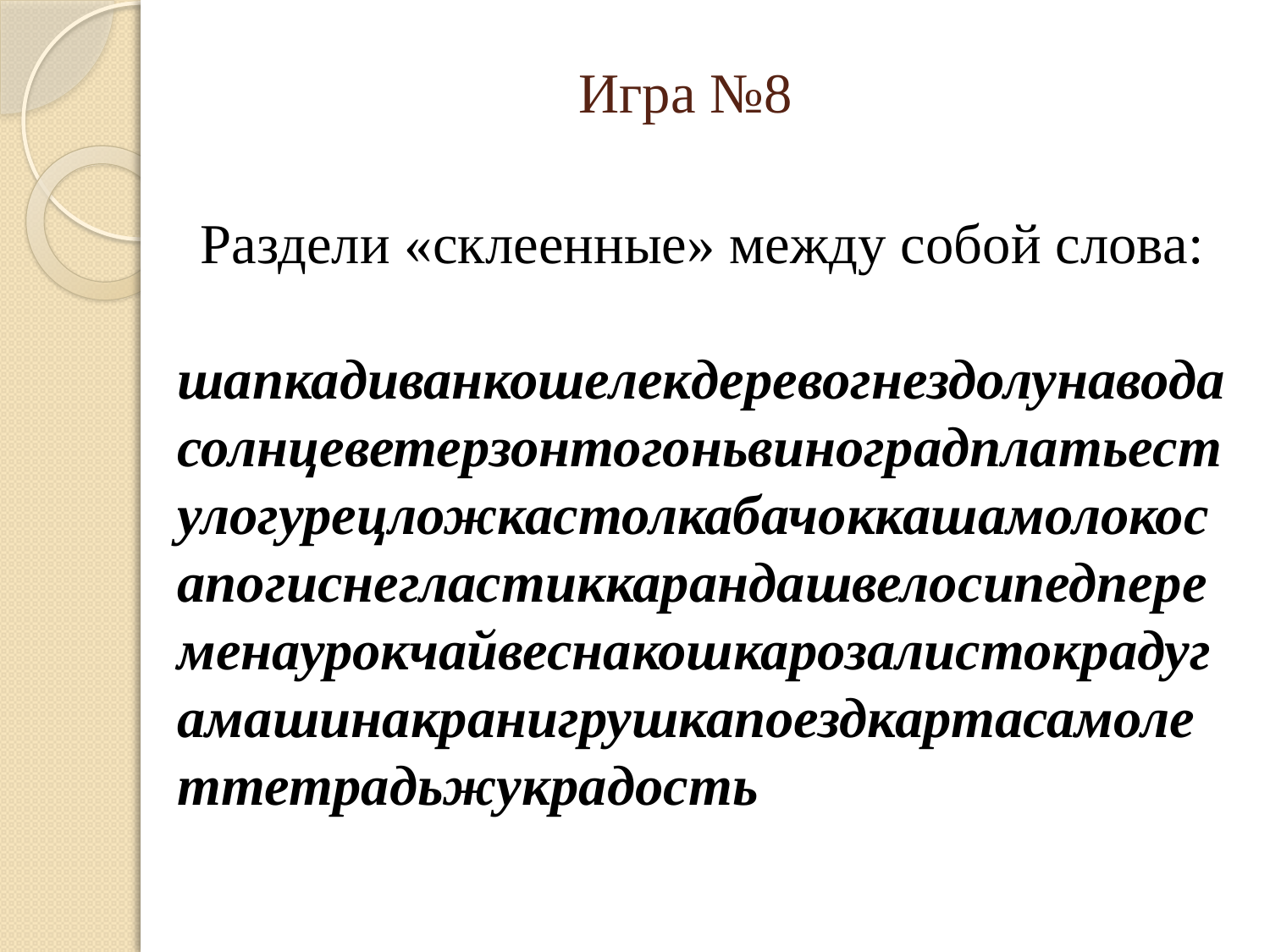

# Игра №8
Раздели «склеенные» между собой слова:

шапкадиванкошелекдеревогнездолунаводасолнцеветерзонтогоньвиноградплатьестулогурецложкастолкабачоккашамолокосапогиснегластиккарандашвелосипедпеременаурокчайвеснакошкарозалистокрадугамашинакранигрушкапоездкартасамолеттетрадьжукрадость